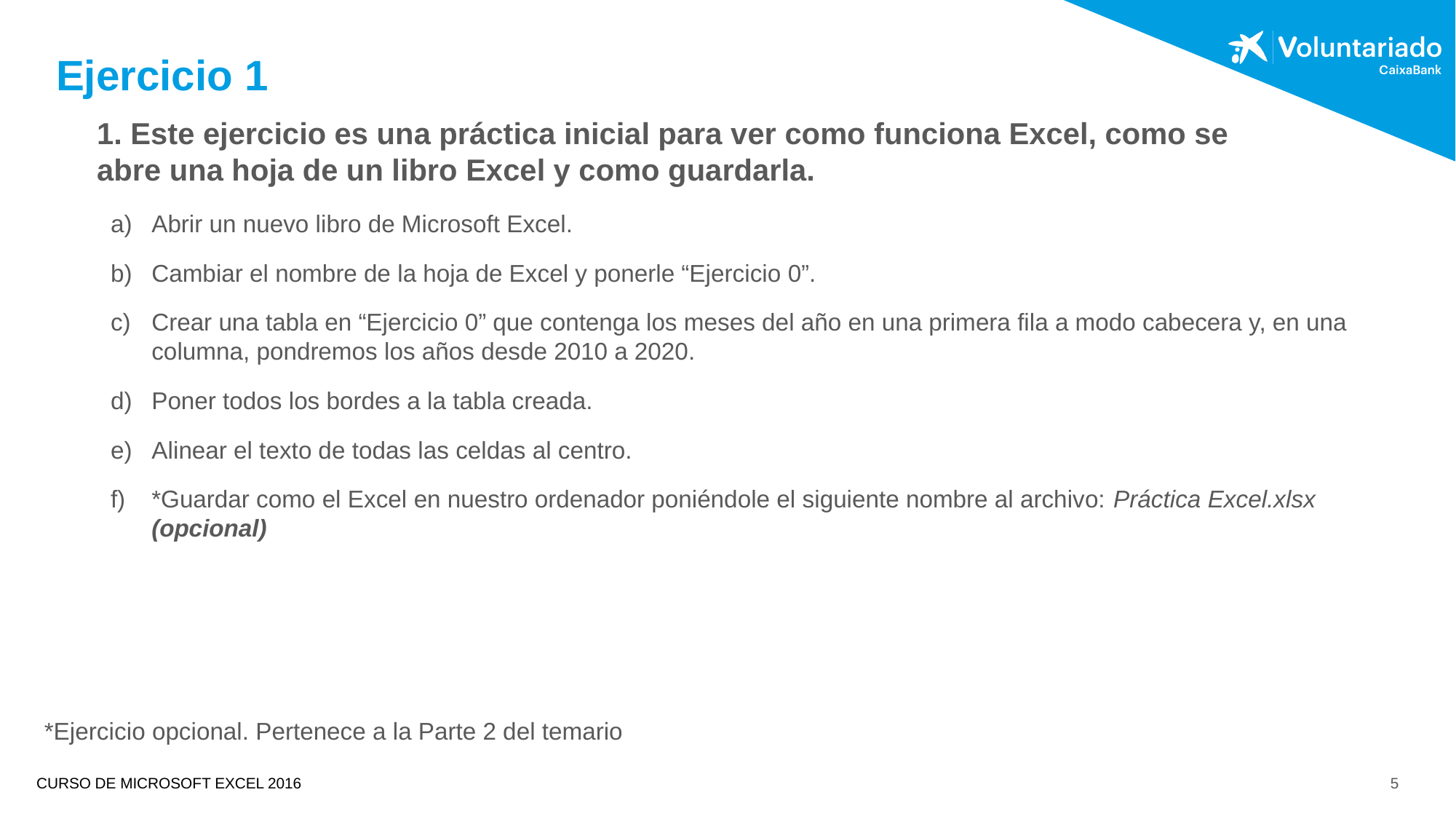

# Ejercicio 1
1. Este ejercicio es una práctica inicial para ver como funciona Excel, como se abre una hoja de un libro Excel y como guardarla.
Abrir un nuevo libro de Microsoft Excel.
Cambiar el nombre de la hoja de Excel y ponerle “Ejercicio 0”.
Crear una tabla en “Ejercicio 0” que contenga los meses del año en una primera fila a modo cabecera y, en una columna, pondremos los años desde 2010 a 2020.
Poner todos los bordes a la tabla creada.
Alinear el texto de todas las celdas al centro.
*Guardar como el Excel en nuestro ordenador poniéndole el siguiente nombre al archivo: Práctica Excel.xlsx (opcional)

*Ejercicio opcional. Pertenece a la Parte 2 del temario